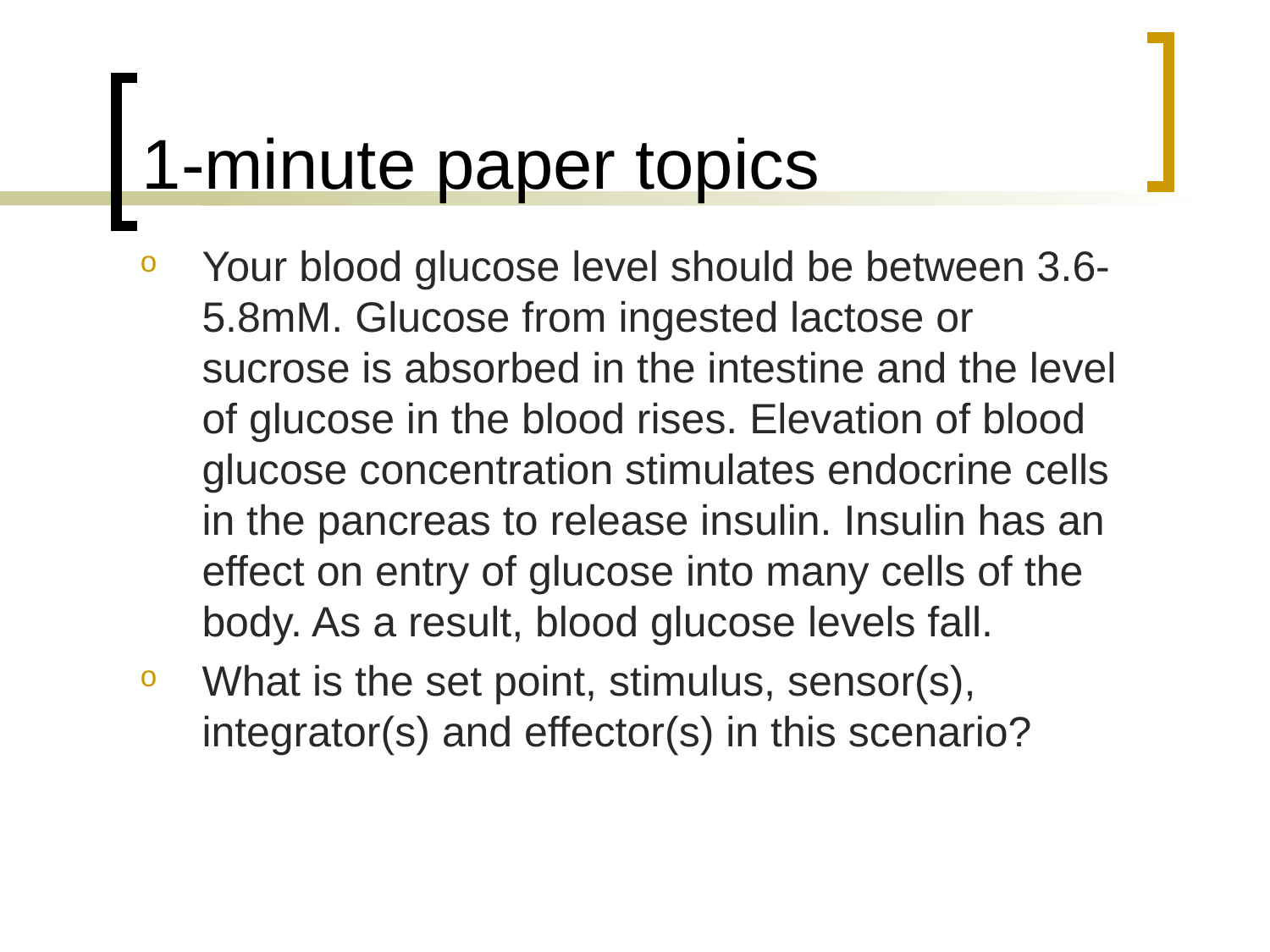

# 1-minute paper topics
Your blood glucose level should be between 3.6-5.8mM. Glucose from ingested lactose or sucrose is absorbed in the intestine and the level of glucose in the blood rises. Elevation of blood glucose concentration stimulates endocrine cells in the pancreas to release insulin. Insulin has an effect on entry of glucose into many cells of the body. As a result, blood glucose levels fall.
What is the set point, stimulus, sensor(s), integrator(s) and effector(s) in this scenario?